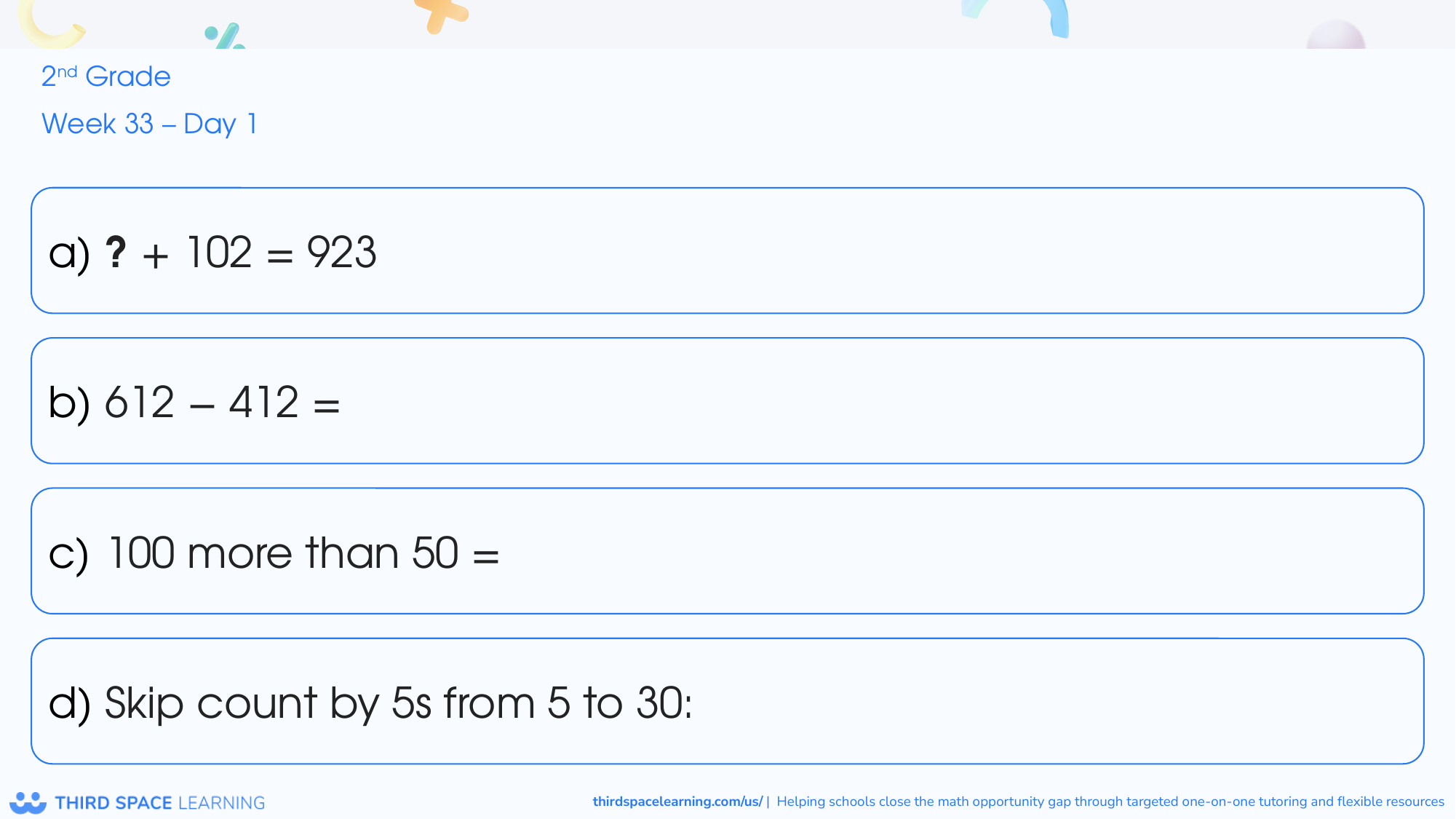

2nd Grade
Week 33 – Day 1
? + 102 = 923
612 − 412 =
100 more than 50 =
Skip count by 5s from 5 to 30: